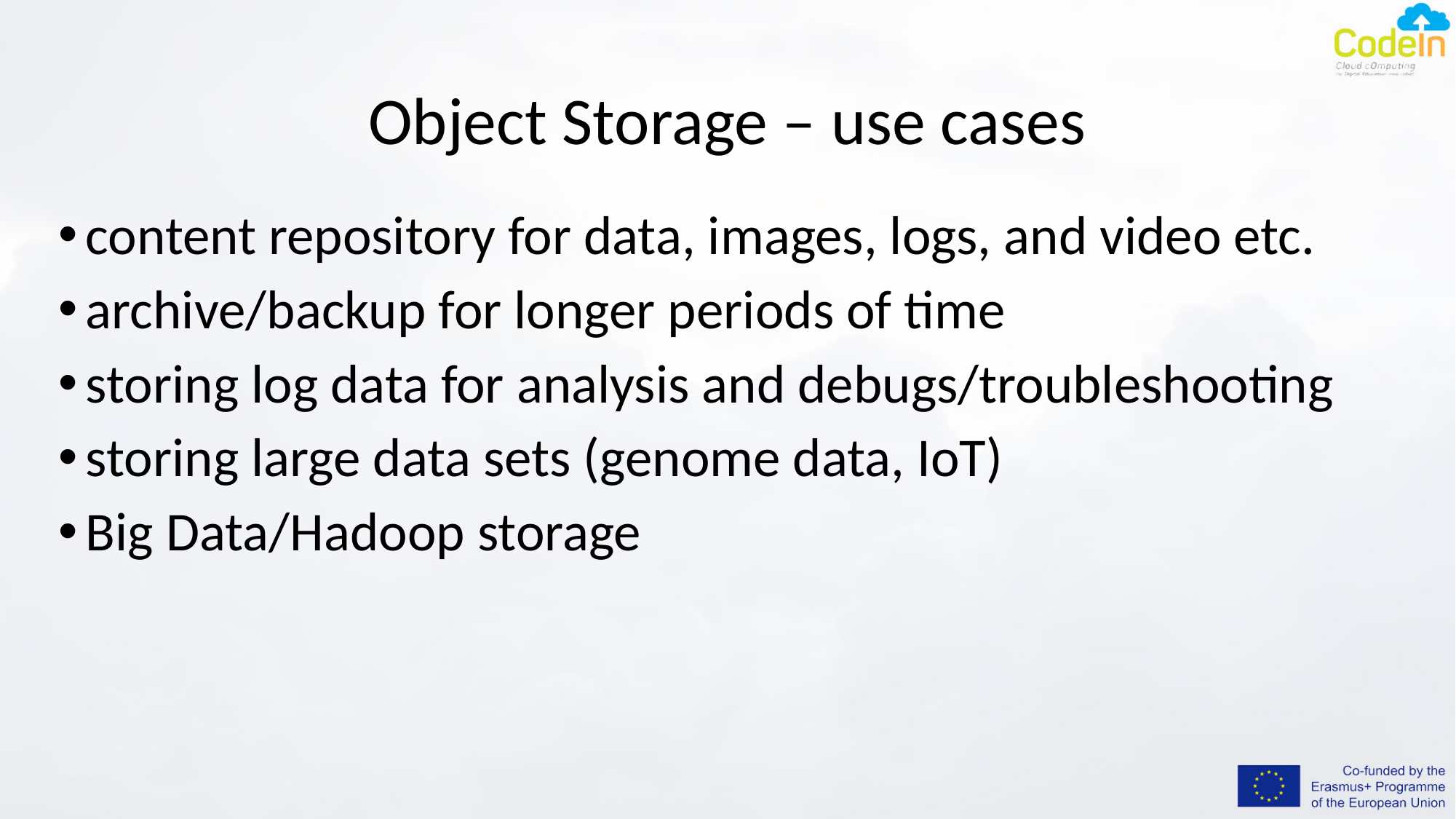

# Object Storage – use cases
content repository for data, images, logs, and video etc.
archive/backup for longer periods of time
storing log data for analysis and debugs/troubleshooting
storing large data sets (genome data, IoT)
Big Data/Hadoop storage